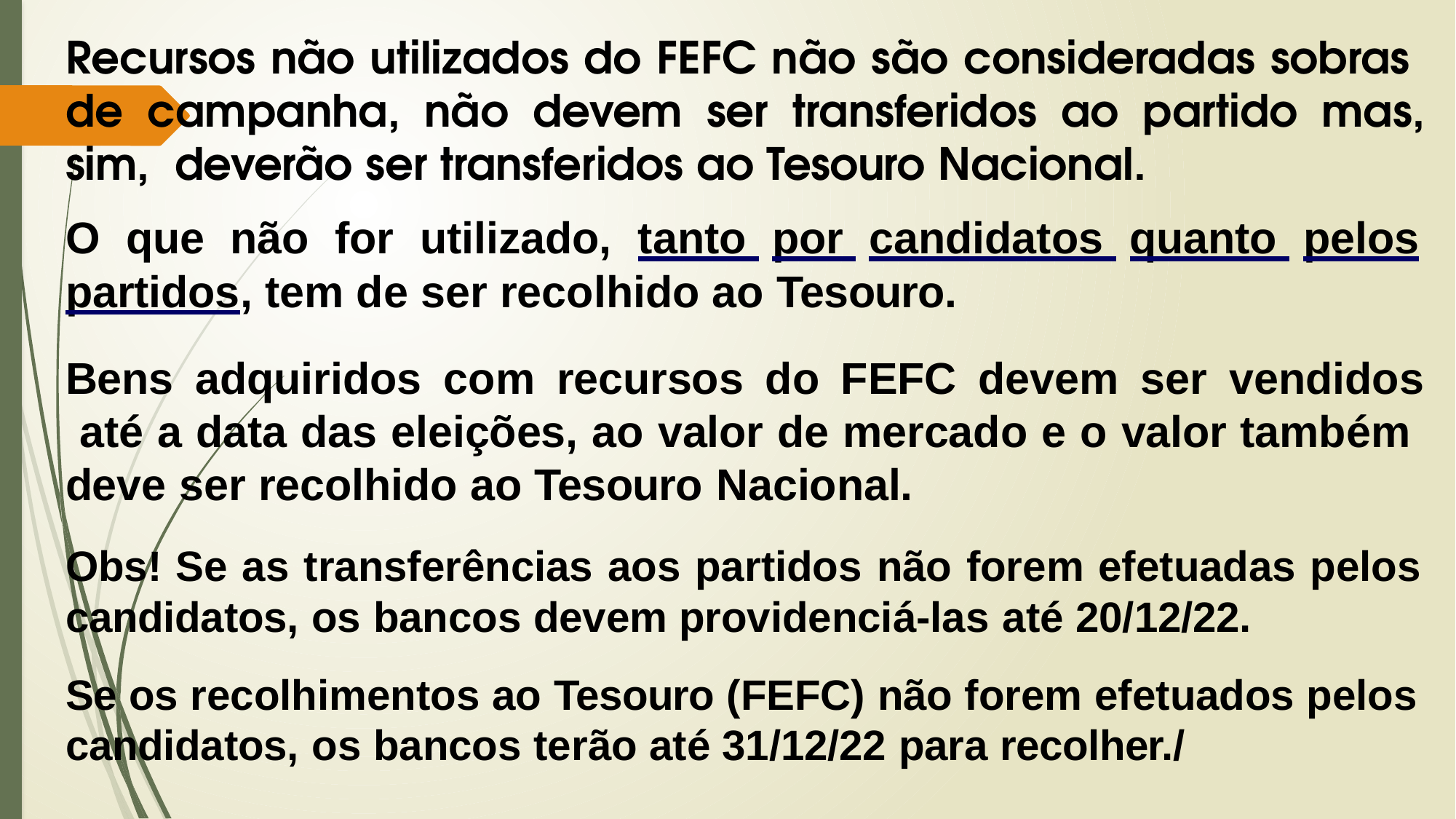

# Recursos não utilizados do FEFC não são consideradas sobras  de campanha, não devem ser transferidos ao partido mas, sim,  deverão ser transferidos ao Tesouro Nacional.
O que não for utilizado, tanto por candidatos quanto pelos
partidos, tem de ser recolhido ao Tesouro.

Bens adquiridos com recursos do FEFC devem ser vendidos  até a data das eleições, ao valor de mercado e o valor também  deve ser recolhido ao Tesouro Nacional.
Obs! Se as transferências aos partidos não forem efetuadas pelos
candidatos, os bancos devem providenciá-las até 20/12/22.
Se os recolhimentos ao Tesouro (FEFC) não forem efetuados pelos
candidatos, os bancos terão até 31/12/22 para recolher./